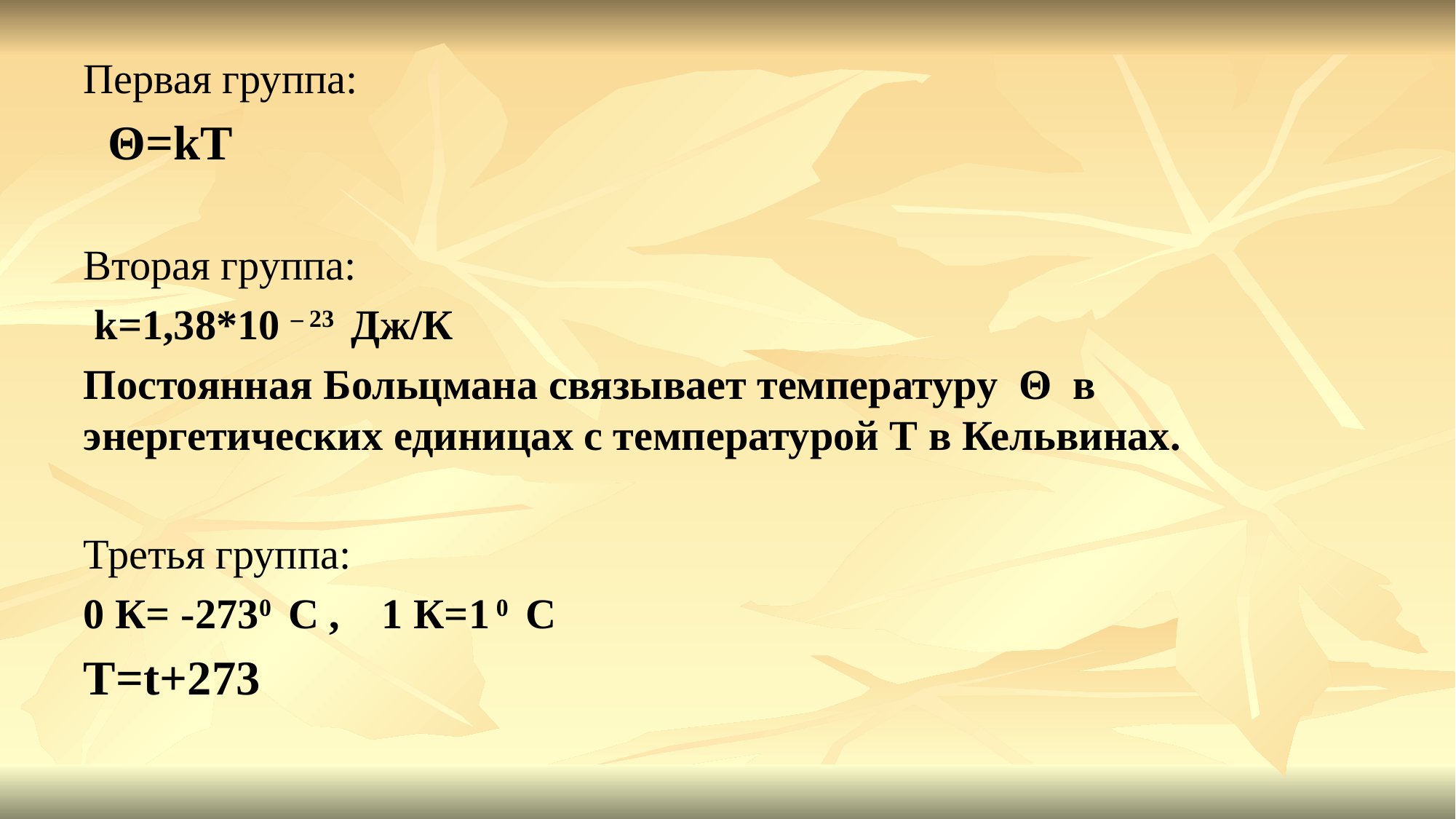

Первая группа:
  Θ=kT

Вторая группа:
 k=1,38*10 – 23  Дж/К
Постоянная Больцмана связывает температуру  Θ  в энергетических единицах с температурой Т в Кельвинах.

Третья группа:
0 К= -2730  С ,    1 К=1 0  С
Т=t+273